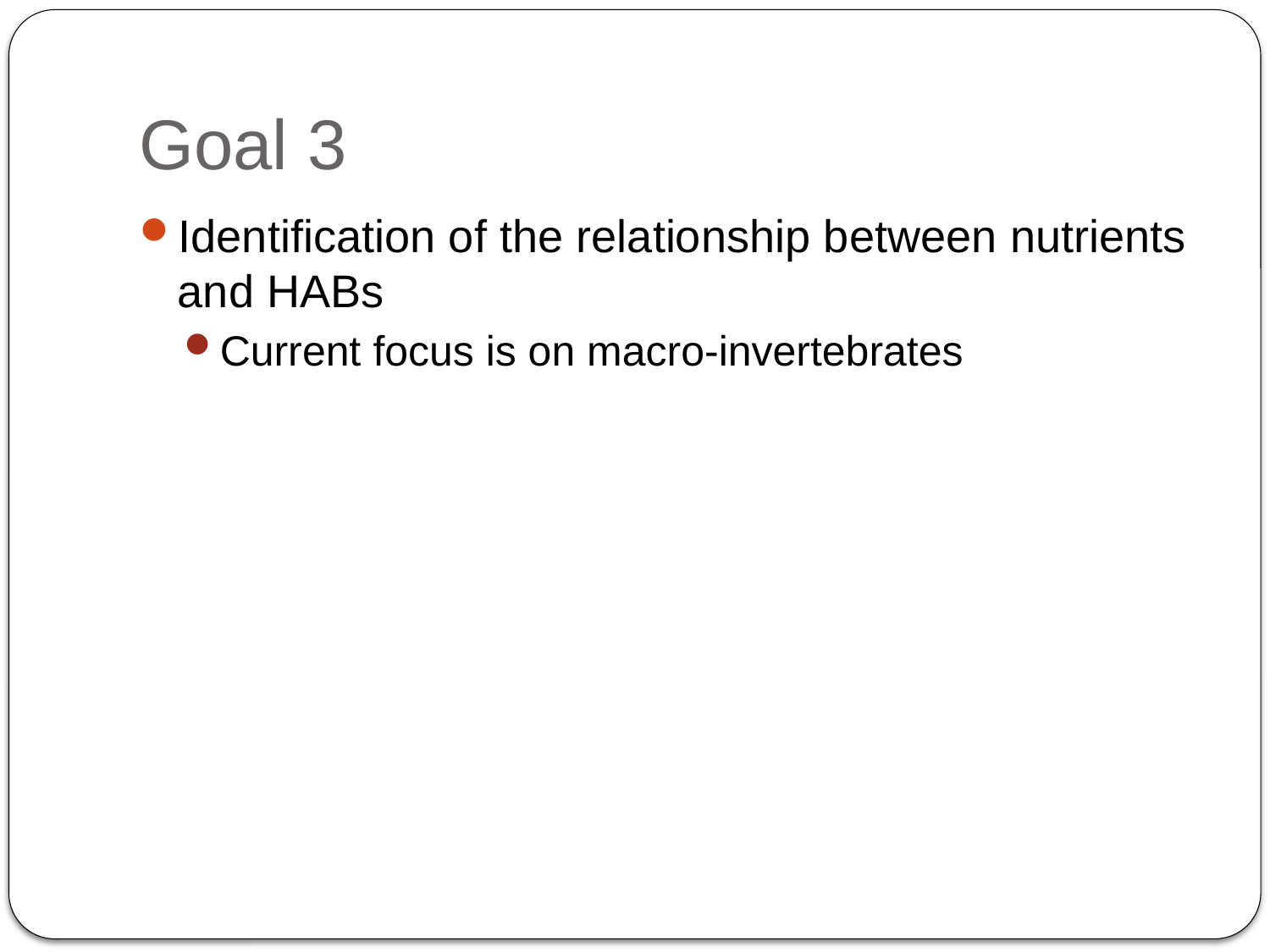

# Goal 3
Identification of the relationship between nutrients and HABs
Current focus is on macro-invertebrates